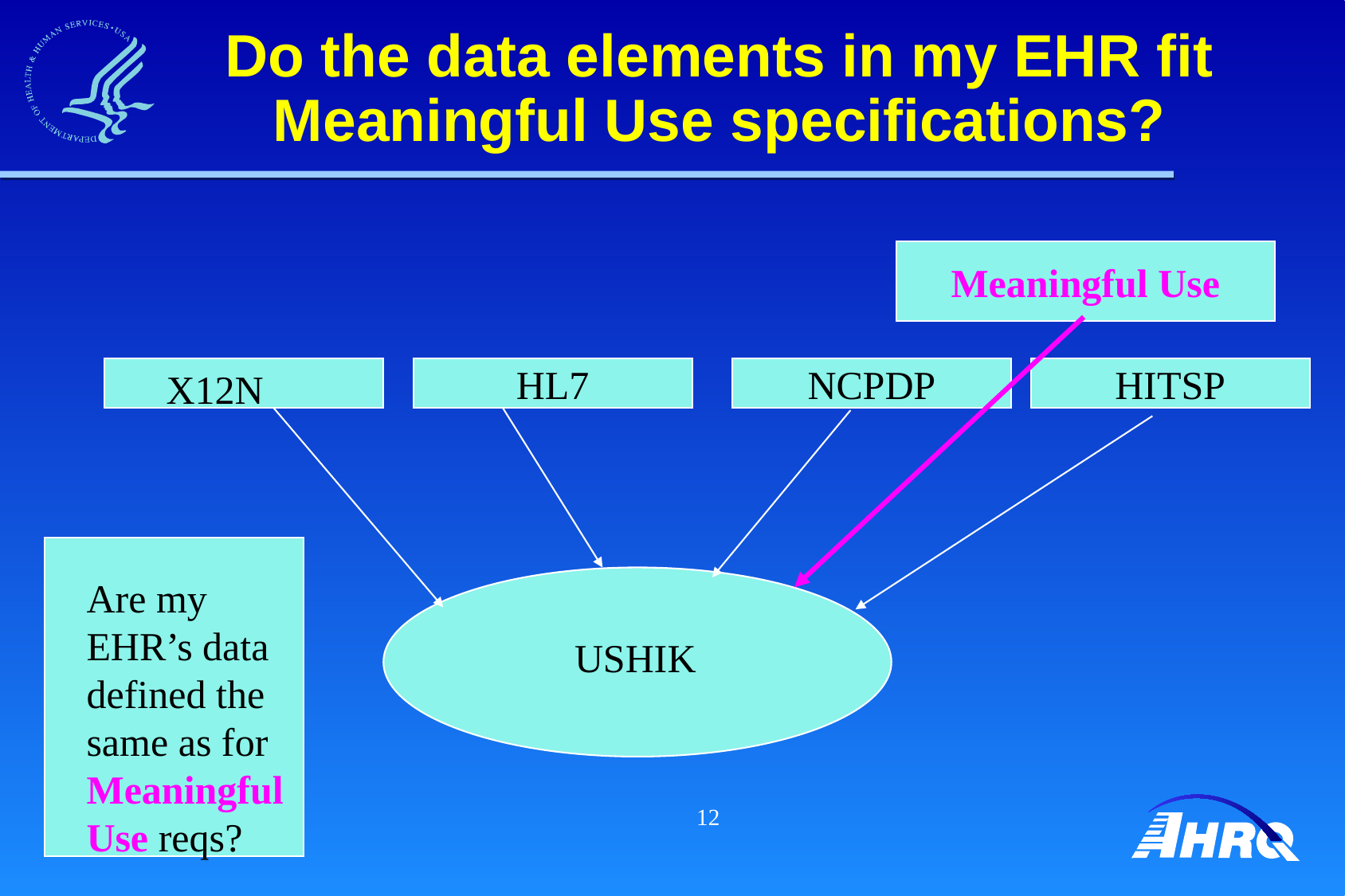

# Do the data elements in my EHR fit Meaningful Use specifications?
Meaningful Use

X12N
HL7
NCPDP
HITSP

Are my EHR’s data defined the same as for Meaningful Use reqs?

      USHIK
12